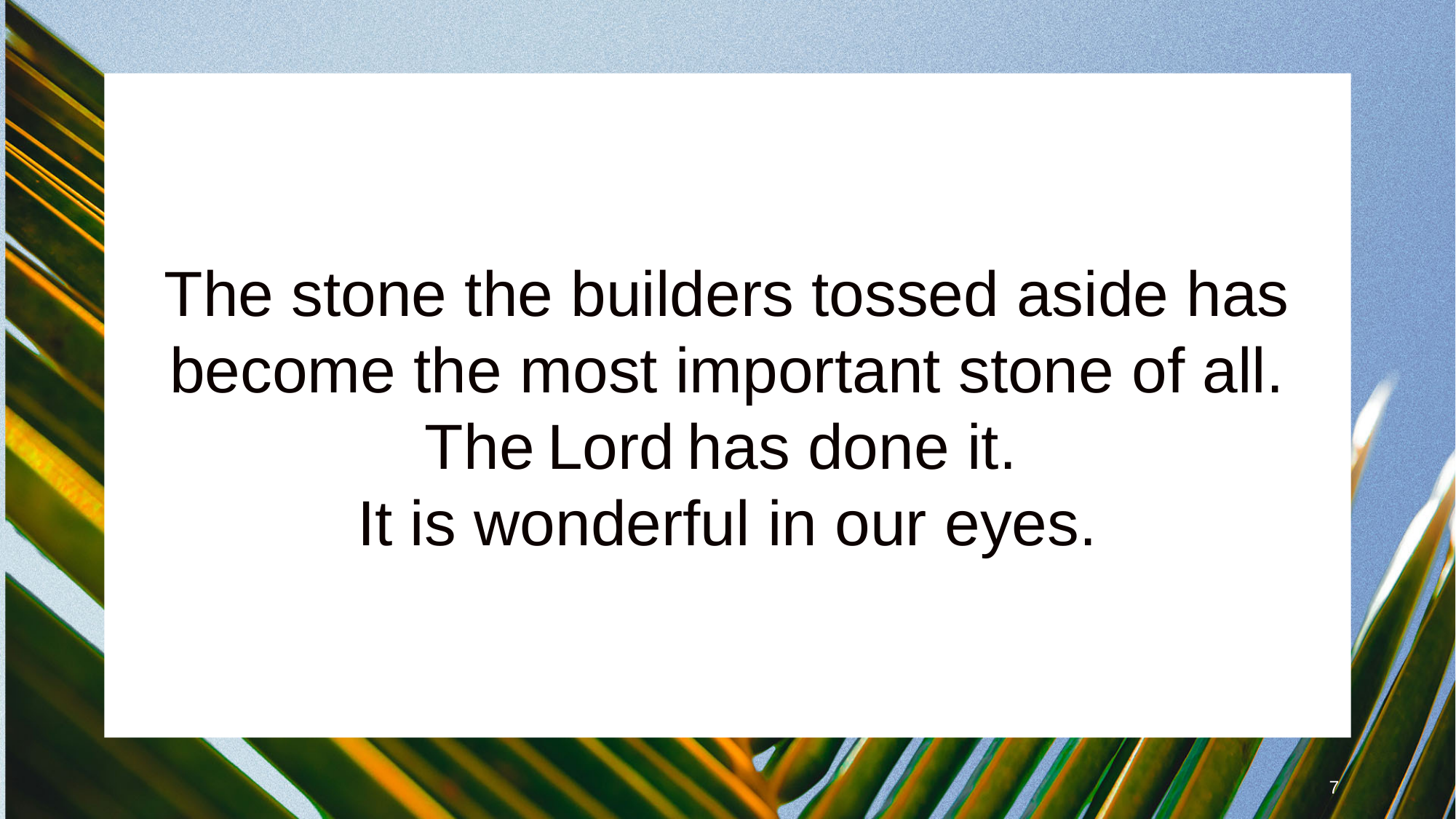

The stone the builders tossed aside has become the most important stone of all.
The Lord has done it.
It is wonderful in our eyes.
7